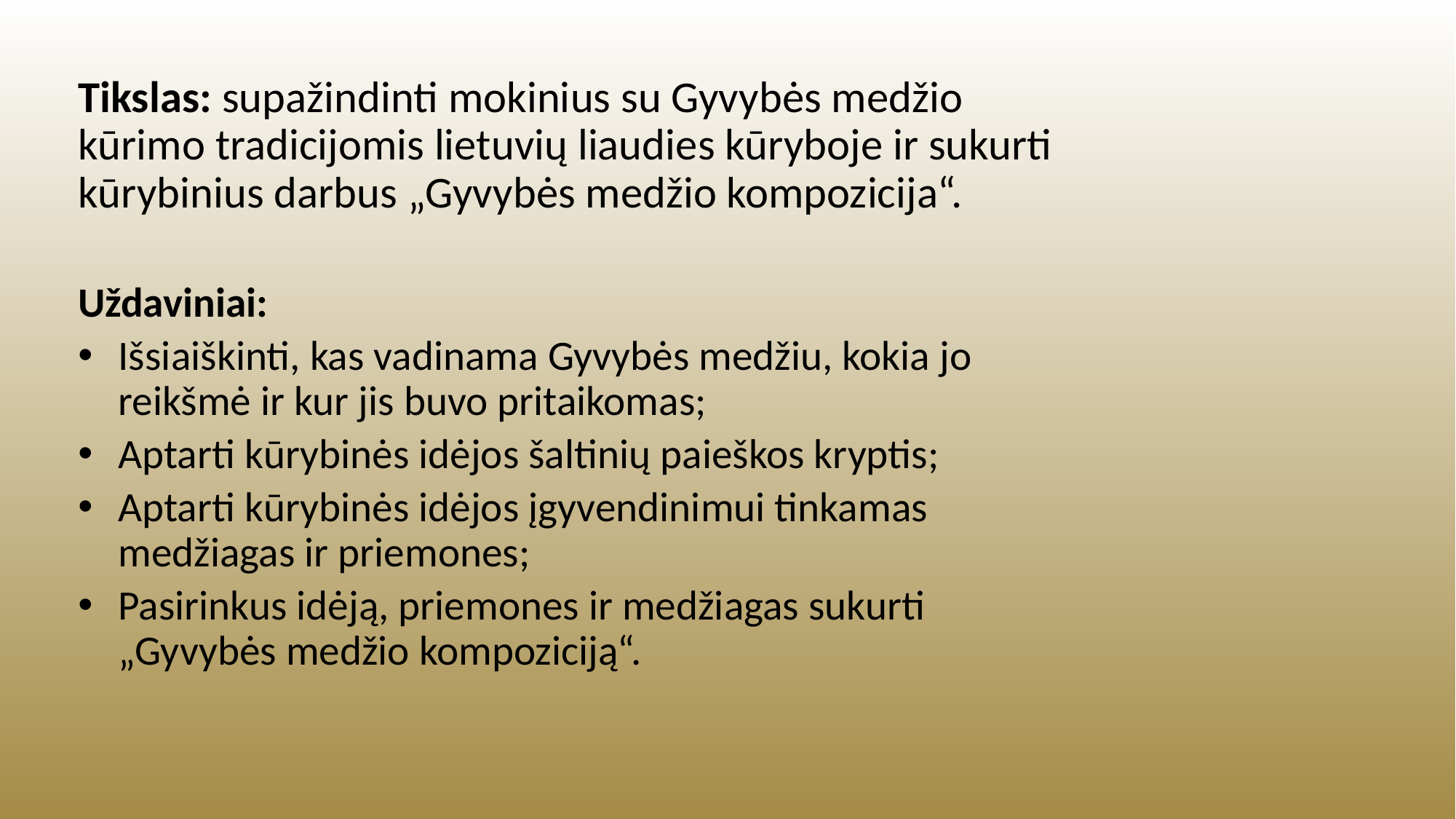

Tikslas: supažindinti mokinius su Gyvybės medžio kūrimo tradicijomis lietuvių liaudies kūryboje ir sukurti kūrybinius darbus „Gyvybės medžio kompozicija“.

Uždaviniai:
Išsiaiškinti, kas vadinama Gyvybės medžiu, kokia jo reikšmė ir kur jis buvo pritaikomas;
Aptarti kūrybinės idėjos šaltinių paieškos kryptis;
Aptarti kūrybinės idėjos įgyvendinimui tinkamas medžiagas ir priemones;
Pasirinkus idėją, priemones ir medžiagas sukurti „Gyvybės medžio kompoziciją“.